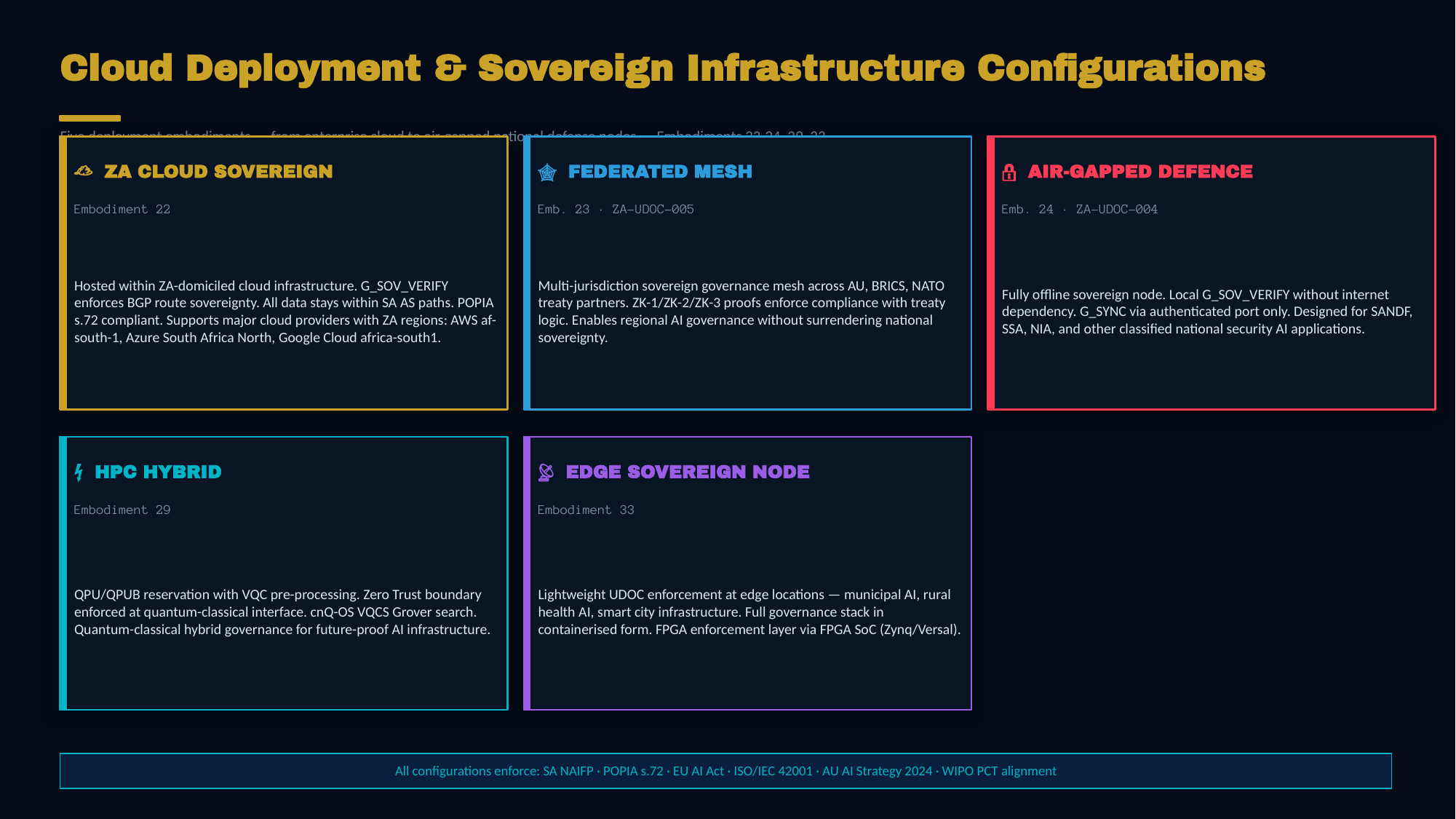

Cloud Deployment & Sovereign Infrastructure Configurations

Five deployment embodiments — from enterprise cloud to air-gapped national defense nodes — Embodiments 22-24, 29, 33

☁  ZA CLOUD SOVEREIGN
🕸  FEDERATED MESH
🔒  AIR-GAPPED DEFENCE
Embodiment 22
Emb. 23 · ZA-UDOC-005
Emb. 24 · ZA-UDOC-004
Hosted within ZA-domiciled cloud infrastructure. G_SOV_VERIFY enforces BGP route sovereignty. All data stays within SA AS paths. POPIA s.72 compliant. Supports major cloud providers with ZA regions: AWS af-south-1, Azure South Africa North, Google Cloud africa-south1.
Multi-jurisdiction sovereign governance mesh across AU, BRICS, NATO treaty partners. ZK-1/ZK-2/ZK-3 proofs enforce compliance with treaty logic. Enables regional AI governance without surrendering national sovereignty.
Fully offline sovereign node. Local G_SOV_VERIFY without internet dependency. G_SYNC via authenticated port only. Designed for SANDF, SSA, NIA, and other classified national security AI applications.

⚡  HPC HYBRID
📡  EDGE SOVEREIGN NODE
Embodiment 29
Embodiment 33
QPU/QPUB reservation with VQC pre-processing. Zero Trust boundary enforced at quantum-classical interface. cnQ-OS VQCS Grover search. Quantum-classical hybrid governance for future-proof AI infrastructure.
Lightweight UDOC enforcement at edge locations — municipal AI, rural health AI, smart city infrastructure. Full governance stack in containerised form. FPGA enforcement layer via FPGA SoC (Zynq/Versal).

All configurations enforce: SA NAIFP · POPIA s.72 · EU AI Act · ISO/IEC 42001 · AU AI Strategy 2024 · WIPO PCT alignment